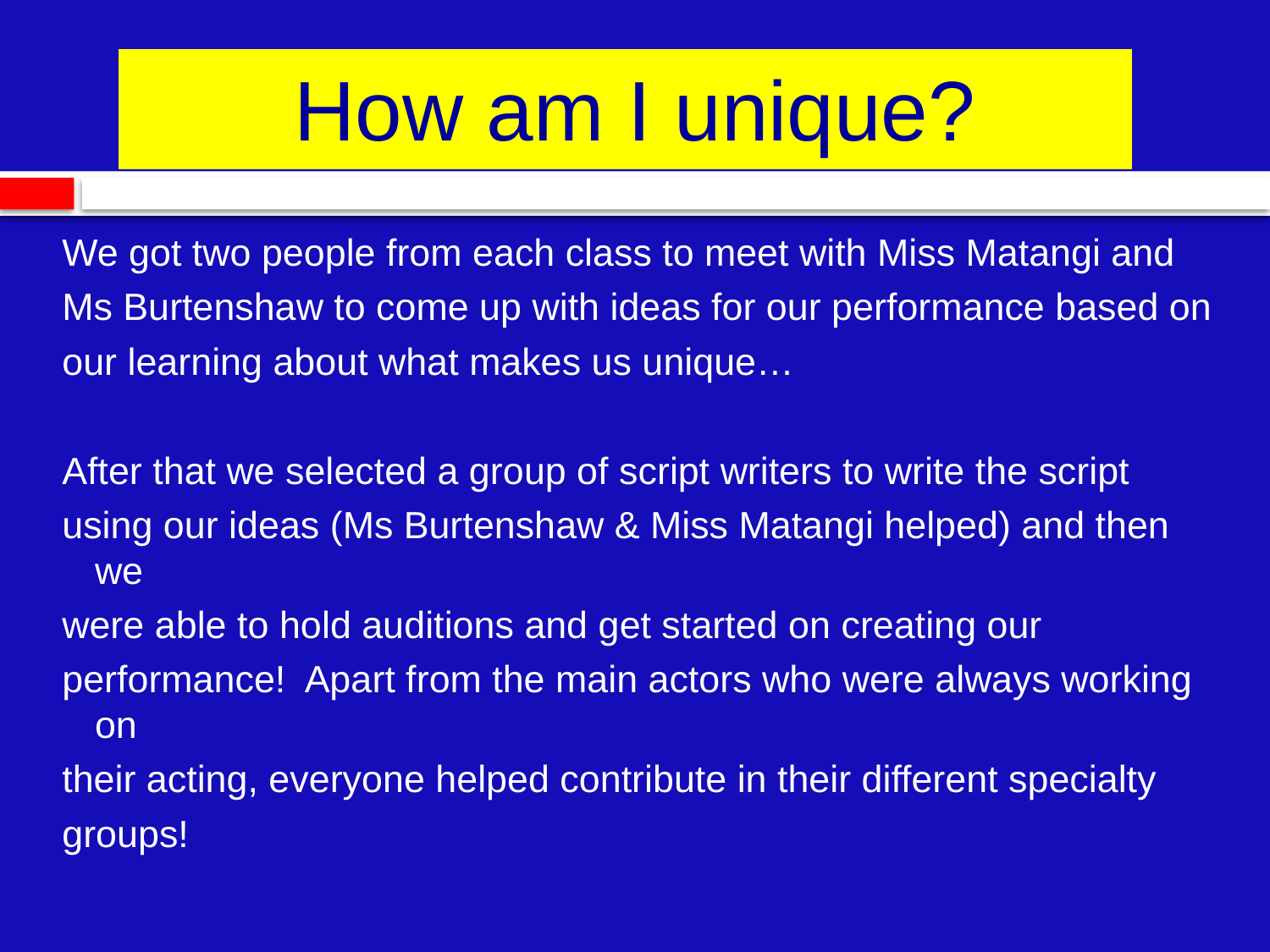

How am I unique?
We got two people from each class to meet with Miss Matangi and
Ms Burtenshaw to come up with ideas for our performance based on
our learning about what makes us unique…

After that we selected a group of script writers to write the script
using our ideas (Ms Burtenshaw & Miss Matangi helped) and then we
were able to hold auditions and get started on creating our
performance!  Apart from the main actors who were always working on
their acting, everyone helped contribute in their different specialty
groups!